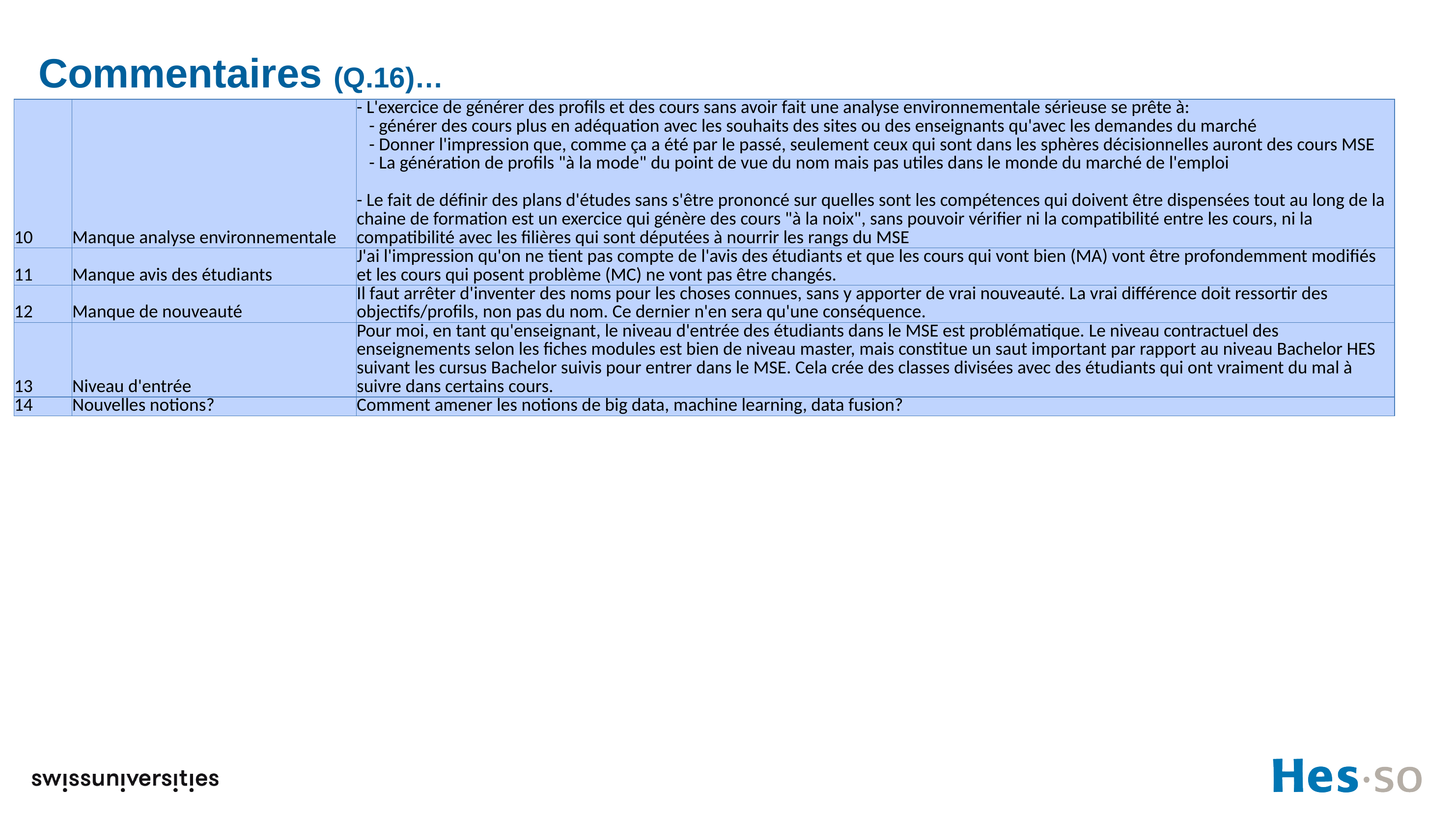

# Commentaires (Q.16)…
| 10 | Manque analyse environnementale | - L'exercice de générer des profils et des cours sans avoir fait une analyse environnementale sérieuse se prête à: - générer des cours plus en adéquation avec les souhaits des sites ou des enseignants qu'avec les demandes du marché - Donner l'impression que, comme ça a été par le passé, seulement ceux qui sont dans les sphères décisionnelles auront des cours MSE - La génération de profils "à la mode" du point de vue du nom mais pas utiles dans le monde du marché de l'emploi - Le fait de définir des plans d'études sans s'être prononcé sur quelles sont les compétences qui doivent être dispensées tout au long de la chaine de formation est un exercice qui génère des cours "à la noix", sans pouvoir vérifier ni la compatibilité entre les cours, ni la compatibilité avec les filières qui sont députées à nourrir les rangs du MSE |
| --- | --- | --- |
| 11 | Manque avis des étudiants | J'ai l'impression qu'on ne tient pas compte de l'avis des étudiants et que les cours qui vont bien (MA) vont être profondemment modifiés et les cours qui posent problème (MC) ne vont pas être changés. |
| 12 | Manque de nouveauté | Il faut arrêter d'inventer des noms pour les choses connues, sans y apporter de vrai nouveauté. La vrai différence doit ressortir des objectifs/profils, non pas du nom. Ce dernier n'en sera qu'une conséquence. |
| 13 | Niveau d'entrée | Pour moi, en tant qu'enseignant, le niveau d'entrée des étudiants dans le MSE est problématique. Le niveau contractuel des enseignements selon les fiches modules est bien de niveau master, mais constitue un saut important par rapport au niveau Bachelor HES suivant les cursus Bachelor suivis pour entrer dans le MSE. Cela crée des classes divisées avec des étudiants qui ont vraiment du mal à suivre dans certains cours. |
| 14 | Nouvelles notions? | Comment amener les notions de big data, machine learning, data fusion? |